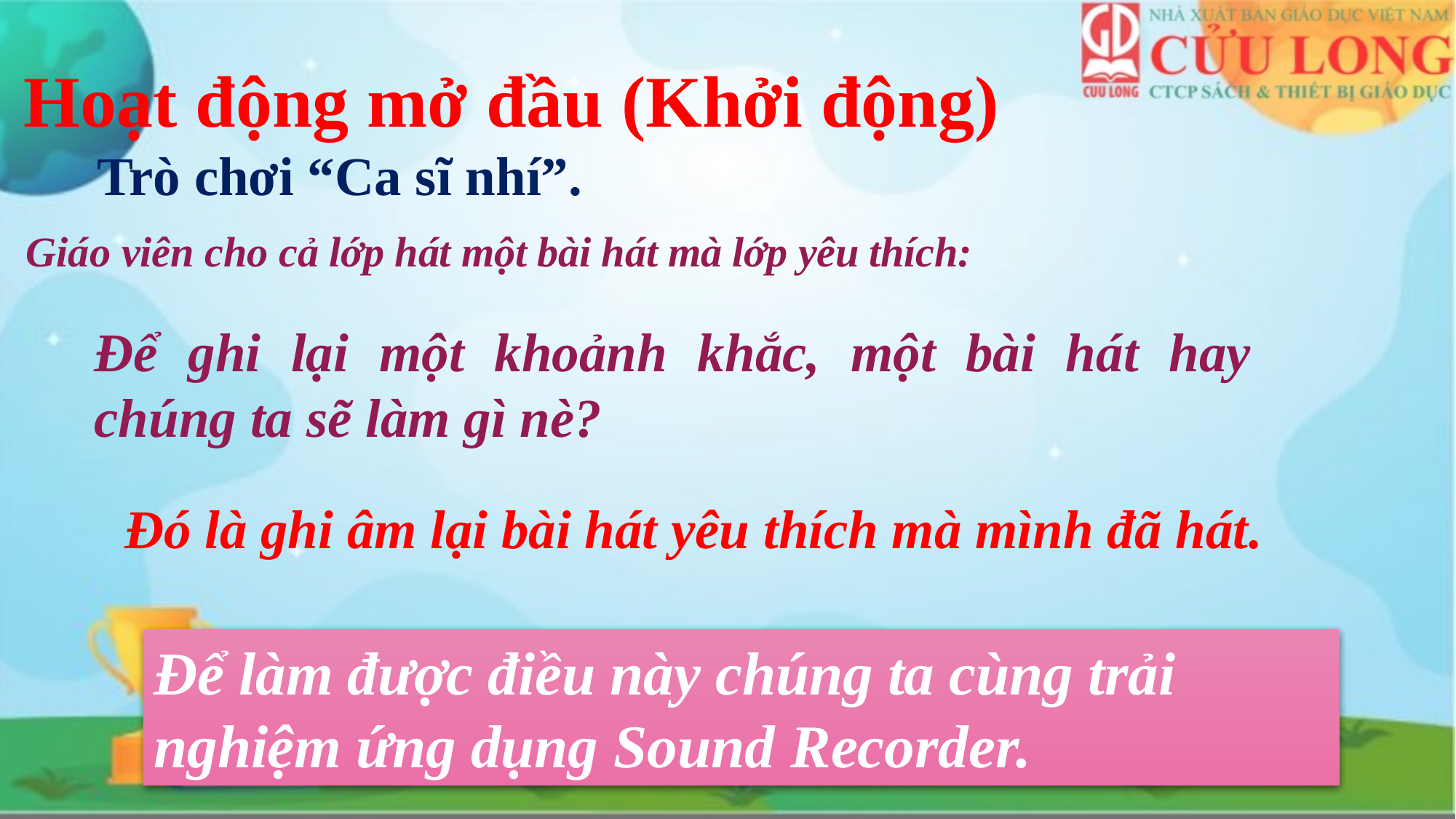

# Hoạt động mở đầu (Khởi động)
Trò chơi “Ca sĩ nhí”.
Giáo viên cho cả lớp hát một bài hát mà lớp yêu thích:
Để ghi lại một khoảnh khắc, một bài hát hay chúng ta sẽ làm gì nè?
Đó là ghi âm lại bài hát yêu thích mà mình đã hát.
Để làm được điều này chúng ta cùng trải nghiệm ứng dụng Sound Recorder.